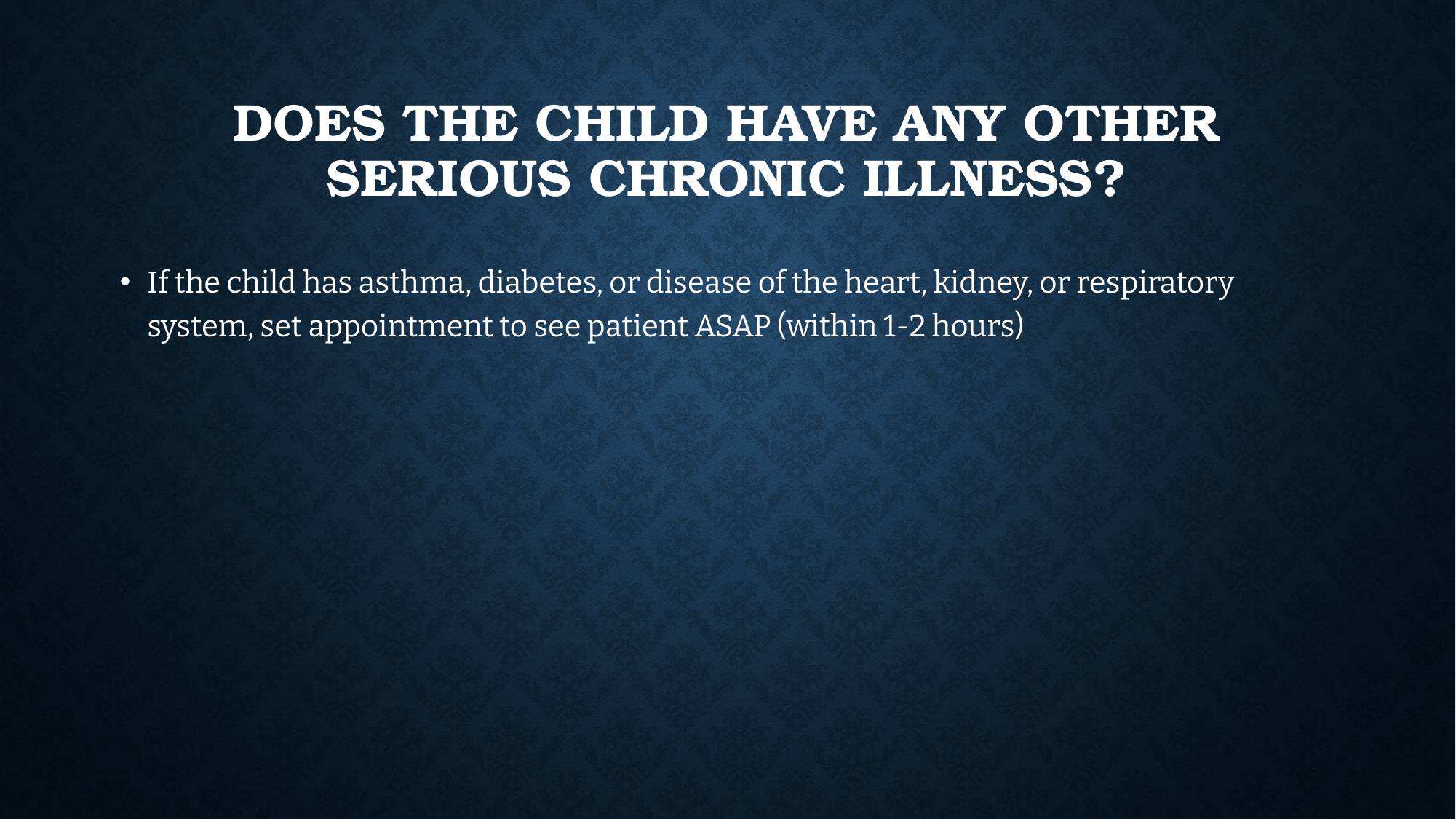

# Does the child have any other serious chronic illness?
If the child has asthma, diabetes, or disease of the heart, kidney, or respiratory system, set appointment to see patient ASAP (within 1-2 hours)